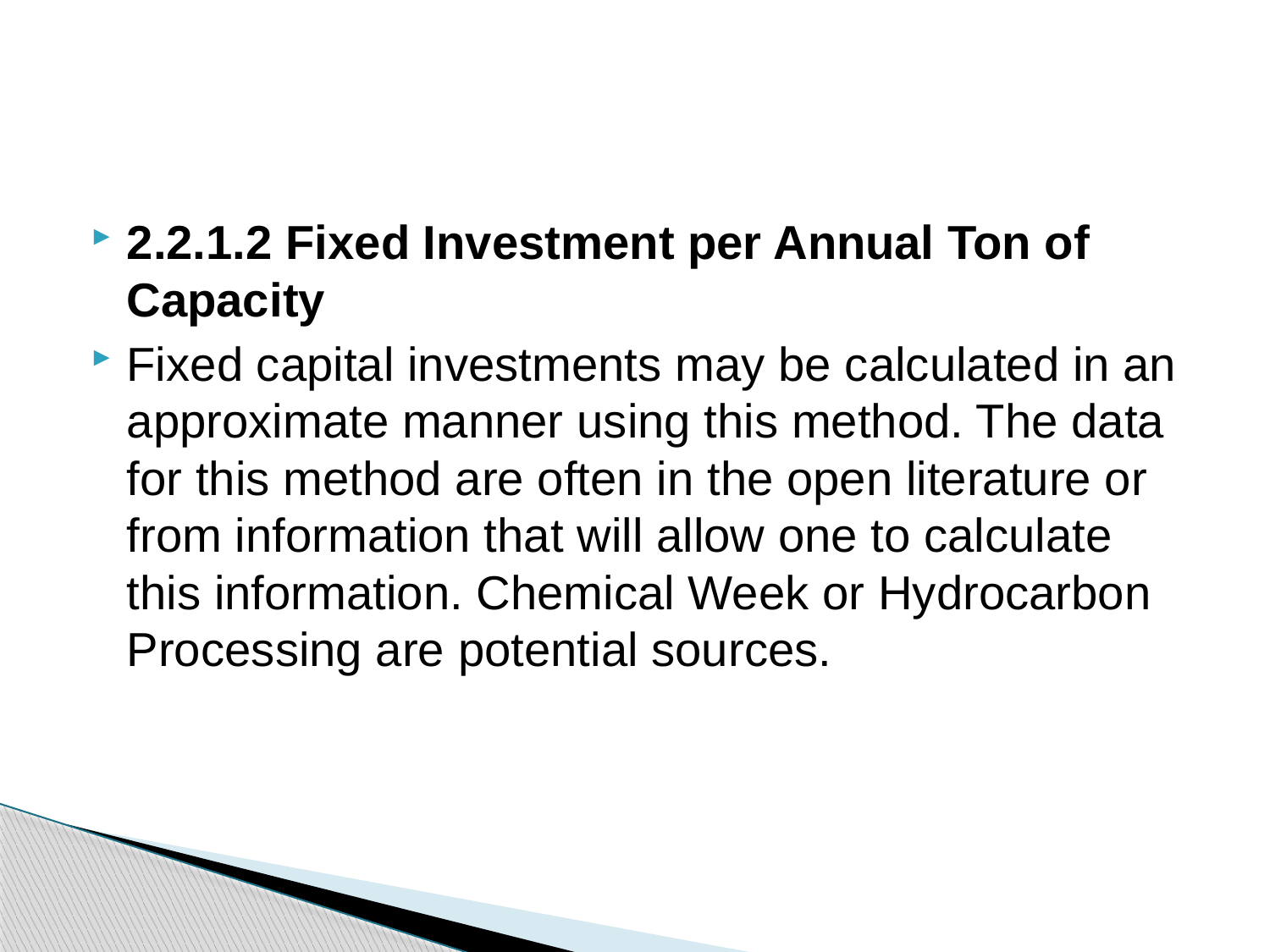

2.2.1.2 Fixed Investment per Annual Ton of Capacity
Fixed capital investments may be calculated in an approximate manner using this method. The data for this method are often in the open literature or from information that will allow one to calculate this information. Chemical Week or Hydrocarbon Processing are potential sources.